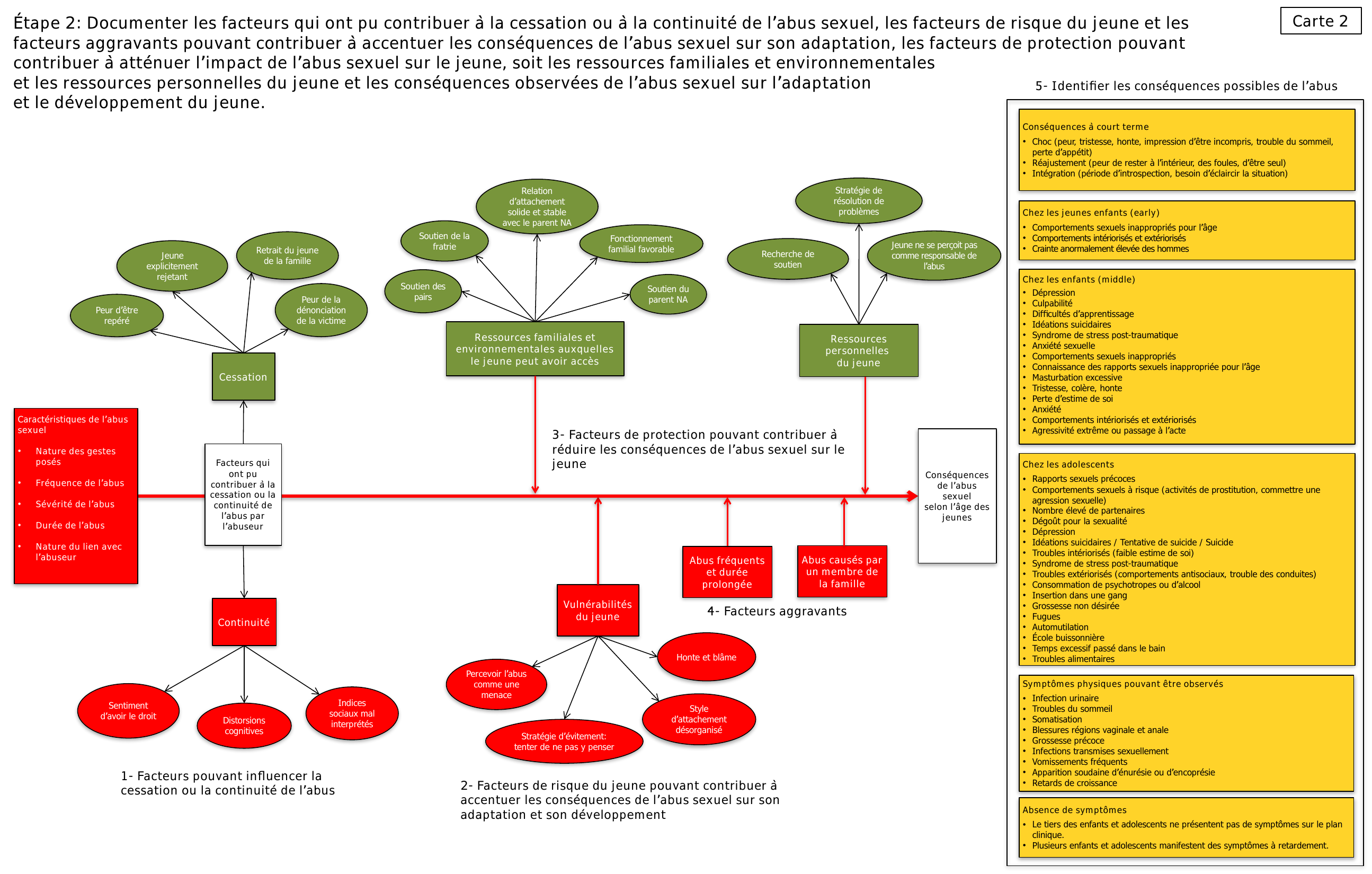

Carte 2
Étape 2: Documenter les facteurs qui ont pu contribuer à la cessation ou à la continuité de l’abus sexuel, les facteurs de risque du jeune et les facteurs aggravants pouvant contribuer à accentuer les conséquences de l’abus sexuel sur son adaptation, les facteurs de protection pouvant contribuer à atténuer l’impact de l’abus sexuel sur le jeune, soit les ressources familiales et environnementales
et les ressources personnelles du jeune et les conséquences observées de l’abus sexuel sur l’adaptation
et le développement du jeune.
5- Identifier les conséquences possibles de l’abus

Conséquences à court terme
Choc (peur, tristesse, honte, impression d’être incompris, trouble du sommeil, perte d’appétit)
Réajustement (peur de rester à l’intérieur, des foules, d’être seul)
Intégration (période d’introspection, besoin d’éclaircir la situation)
Stratégie de résolution de problèmes
Relation d’attachement solide et stable avec le parent NA
Chez les jeunes enfants (early)
Comportements sexuels inappropriés pour l’âge
Comportements intériorisés et extériorisés
Crainte anormalement élevée des hommes
Soutien de la fratrie
Fonctionnement familial favorable
Jeune ne se perçoit pas comme responsable de l’abus
Retrait du jeune de la famille
Recherche de soutien
Jeune explicitement rejetant

Chez les enfants (middle)
Dépression
Culpabilité
Difficultés d’apprentissage
Idéations suicidaires
Syndrome de stress post-traumatique
Anxiété sexuelle
Comportements sexuels inappropriés
Connaissance des rapports sexuels inappropriée pour l’âge
Masturbation excessive
Tristesse, colère, honte
Perte d’estime de soi
Anxiété
Comportements intériorisés et extériorisés
Agressivité extrême ou passage à l’acte

Soutien des pairs
Soutien du parent NA
Peur de la dénonciation de la victime
Peur d’être repéré
Ressources familiales et environnementales auxquelles le jeune peut avoir accès
Ressources personnelles
du jeune
Cessation
Caractéristiques de l’abus sexuel

Nature des gestes posés

Fréquence de l’abus

Sévérité de l’abus

Durée de l’abus

Nature du lien avec l’abuseur

3- Facteurs de protection pouvant contribuer à réduire les conséquences de l’abus sexuel sur le jeune
Conséquences
de l’abus sexuel
selon l’âge des jeunes
Facteurs qui ont pu contribuer à la cessation ou la continuité de l’abus par l’abuseur

Chez les adolescents
Rapports sexuels précoces
Comportements sexuels à risque (activités de prostitution, commettre une agression sexuelle)
Nombre élevé de partenaires
Dégoût pour la sexualité
Dépression
Idéations suicidaires / Tentative de suicide / Suicide
Troubles intériorisés (faible estime de soi)
Syndrome de stress post-traumatique
Troubles extériorisés (comportements antisociaux, trouble des conduites)
Consommation de psychotropes ou d’alcool
Insertion dans une gang
Grossesse non désirée
Fugues
Automutilation
École buissonnière
Temps excessif passé dans le bain
Troubles alimentaires

Abus causés par un membre de la famille
Abus fréquents et durée prolongée
Vulnérabilités du jeune
Continuité
4- Facteurs aggravants
Honte et blâme
Percevoir l’abus comme une menace
Symptômes physiques pouvant être observés
Infection urinaire
Troubles du sommeil
Somatisation
Blessures régions vaginale et anale
Grossesse précoce
Infections transmises sexuellement
Vomissements fréquents
Apparition soudaine d’énurésie ou d’encoprésie
Retards de croissance
Sentiment d’avoir le droit
Indices sociaux mal interprétés
Style d’attachement désorganisé
Distorsions cognitives

Stratégie d’évitement: tenter de ne pas y penser
1- Facteurs pouvant influencer la
cessation ou la continuité de l’abus
2- Facteurs de risque du jeune pouvant contribuer à accentuer les conséquences de l’abus sexuel sur son adaptation et son développement
Absence de symptômes
Le tiers des enfants et adolescents ne présentent pas de symptômes sur le plan clinique.
Plusieurs enfants et adolescents manifestent des symptômes à retardement.